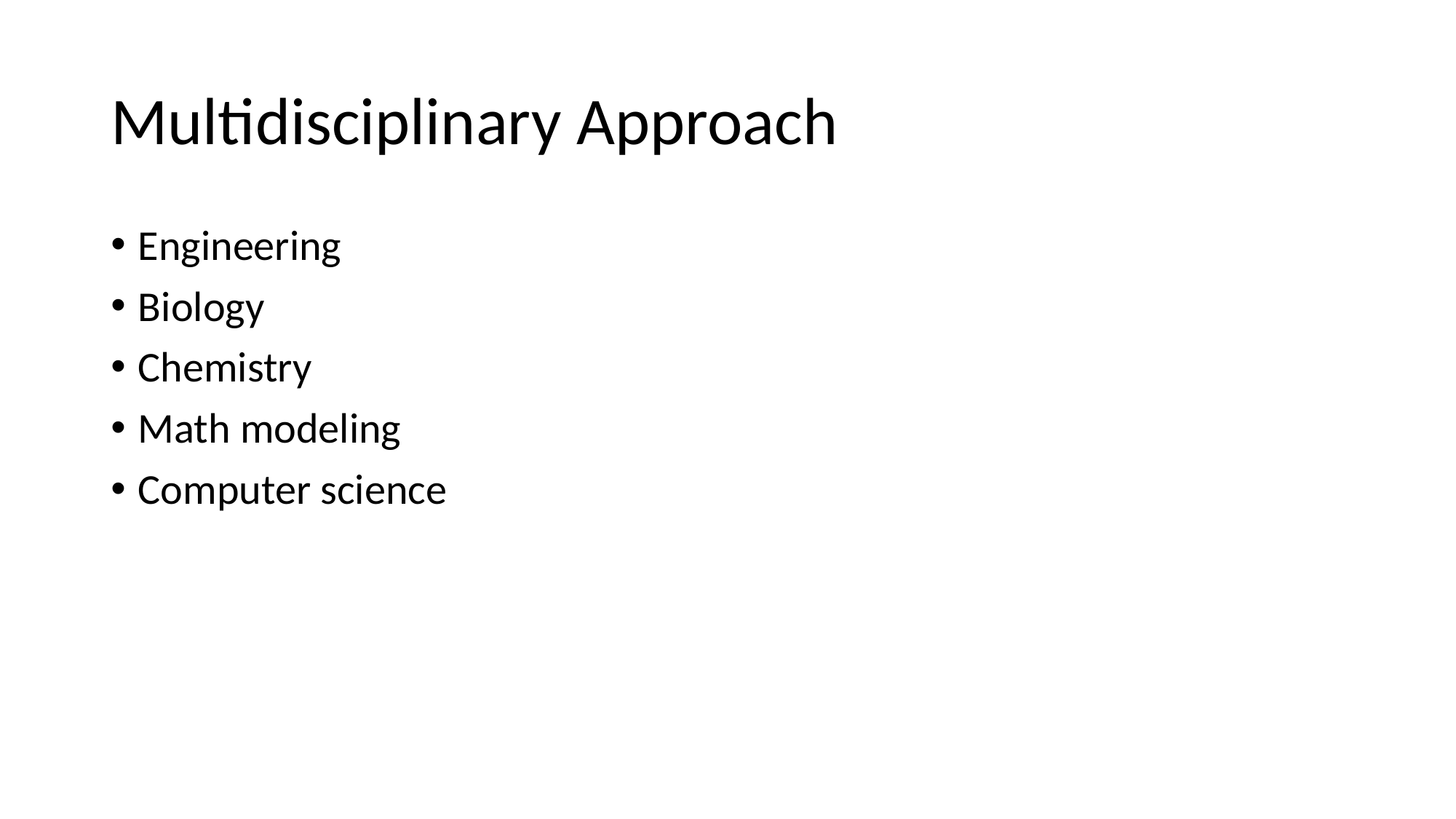

# Multidisciplinary Approach
Engineering
Biology
Chemistry
Math modeling
Computer science